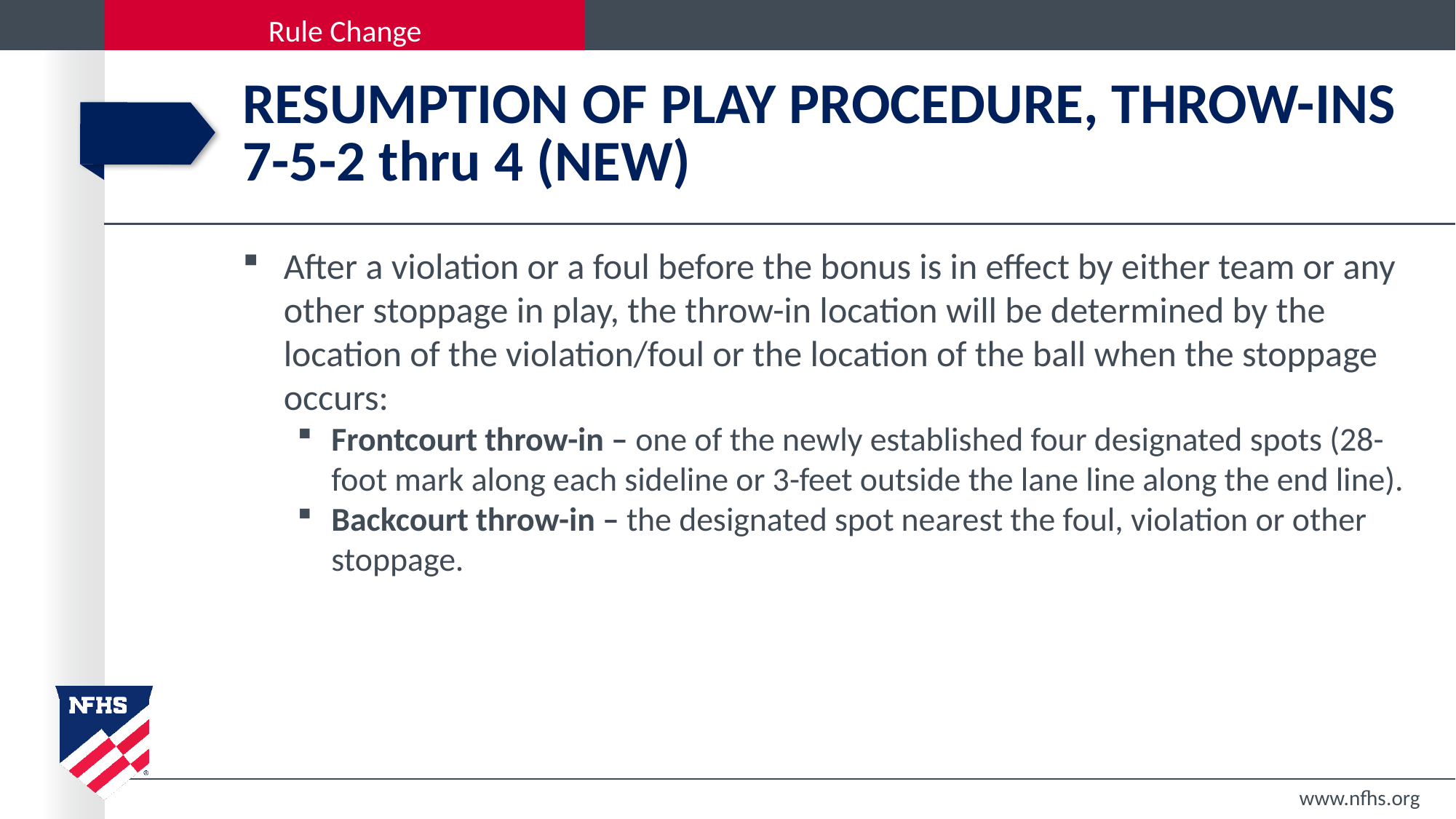

# Resumption of play procedure, throw-ins 7-5-2 thru 4 (NEW)
After a violation or a foul before the bonus is in effect by either team or any other stoppage in play, the throw-in location will be determined by the location of the violation/foul or the location of the ball when the stoppage occurs:
Frontcourt throw-in – one of the newly established four designated spots (28-foot mark along each sideline or 3-feet outside the lane line along the end line).
Backcourt throw-in – the designated spot nearest the foul, violation or other stoppage.

www.nfhs.org